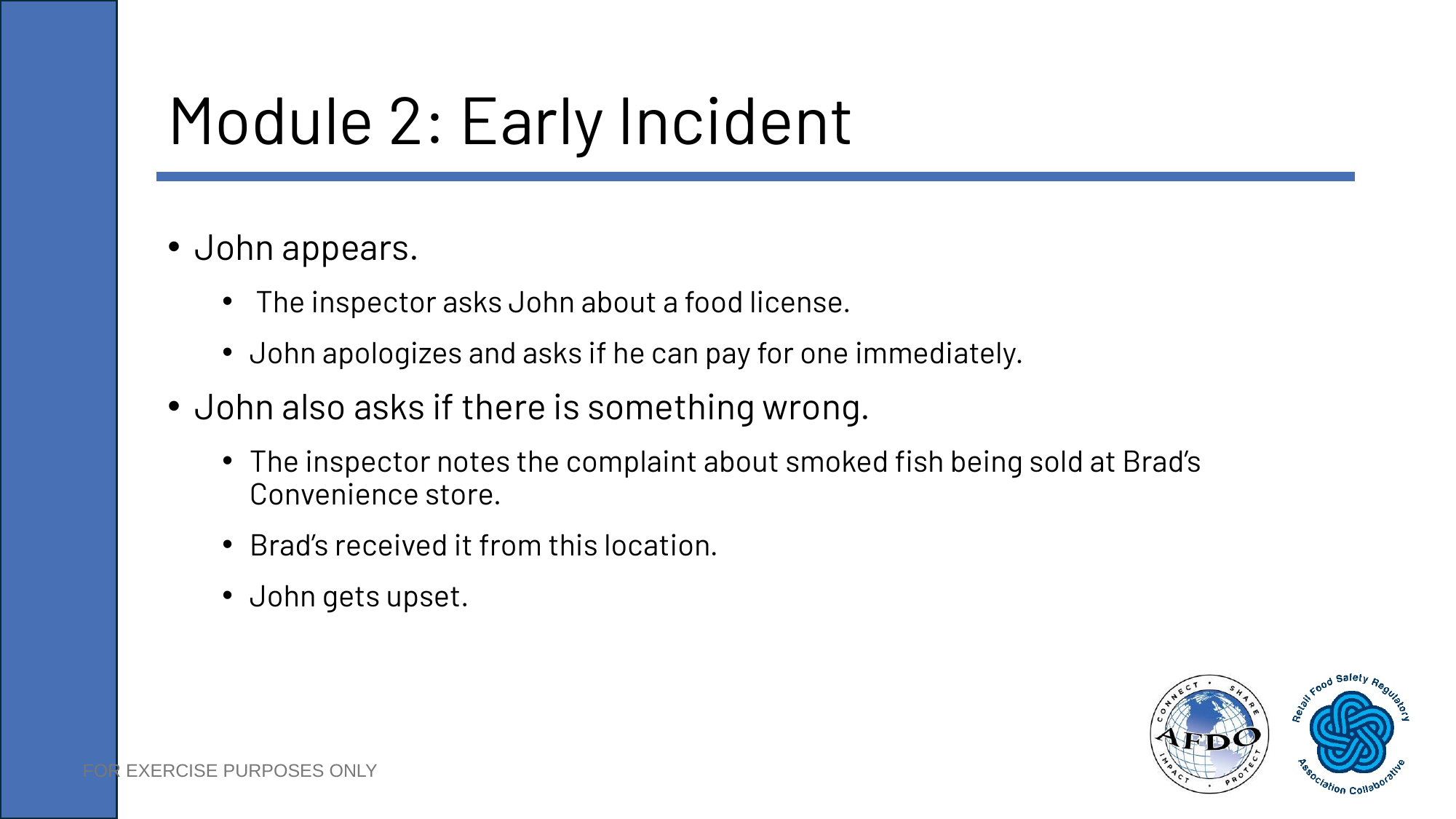

# Module 2: Early Incident
John appears.
 The inspector asks John about a food license.
John apologizes and asks if he can pay for one immediately.
John also asks if there is something wrong.
The inspector notes the complaint about smoked fish being sold at Brad’s Convenience store.
Brad’s received it from this location.
John gets upset.

FOR EXERCISE PURPOSES ONLY